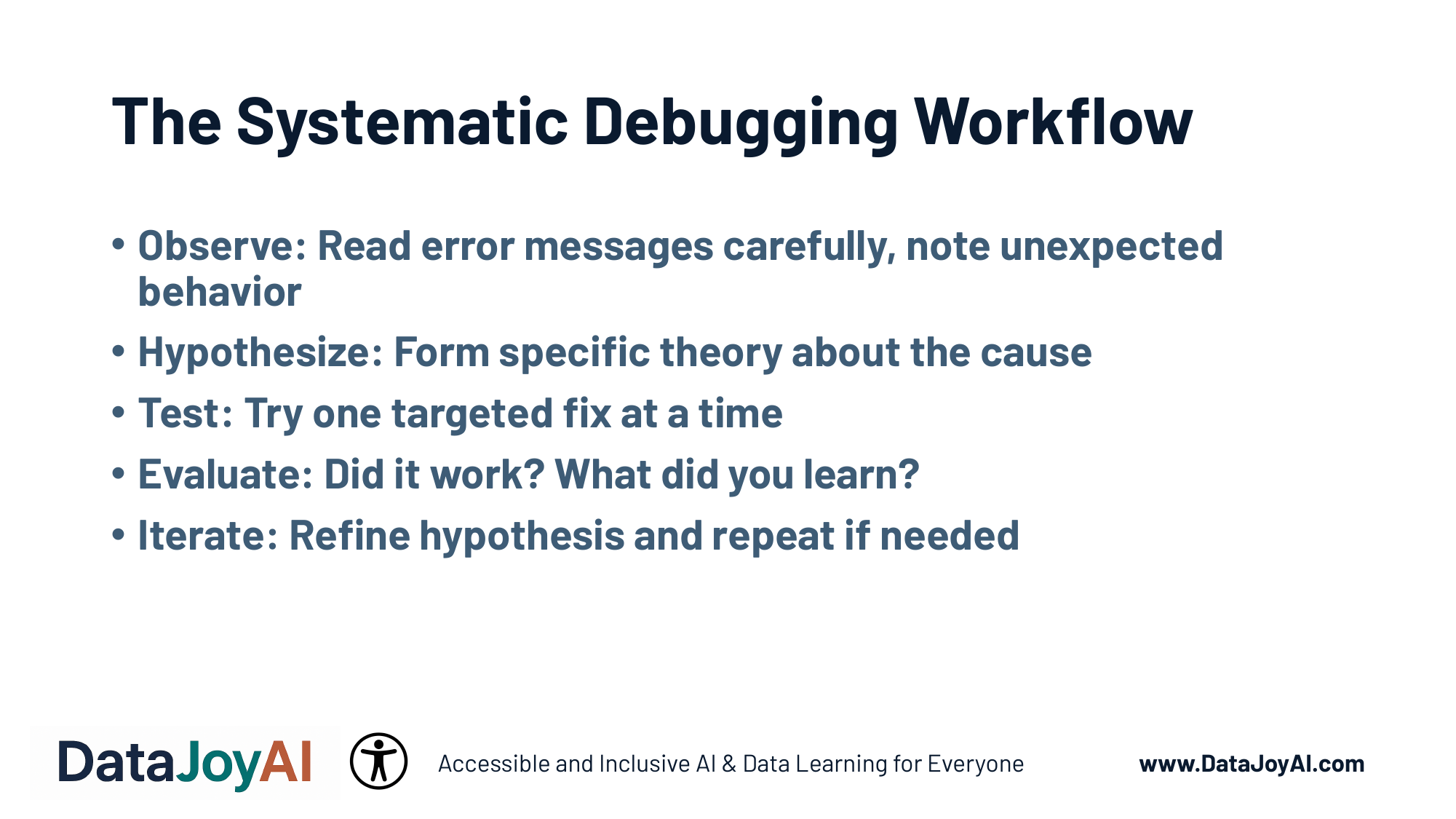

# The Systematic Debugging Workflow
Observe: Read error messages carefully, note unexpected behavior
Hypothesize: Form specific theory about the cause
Test: Try one targeted fix at a time
Evaluate: Did it work? What did you learn?
Iterate: Refine hypothesis and repeat if needed